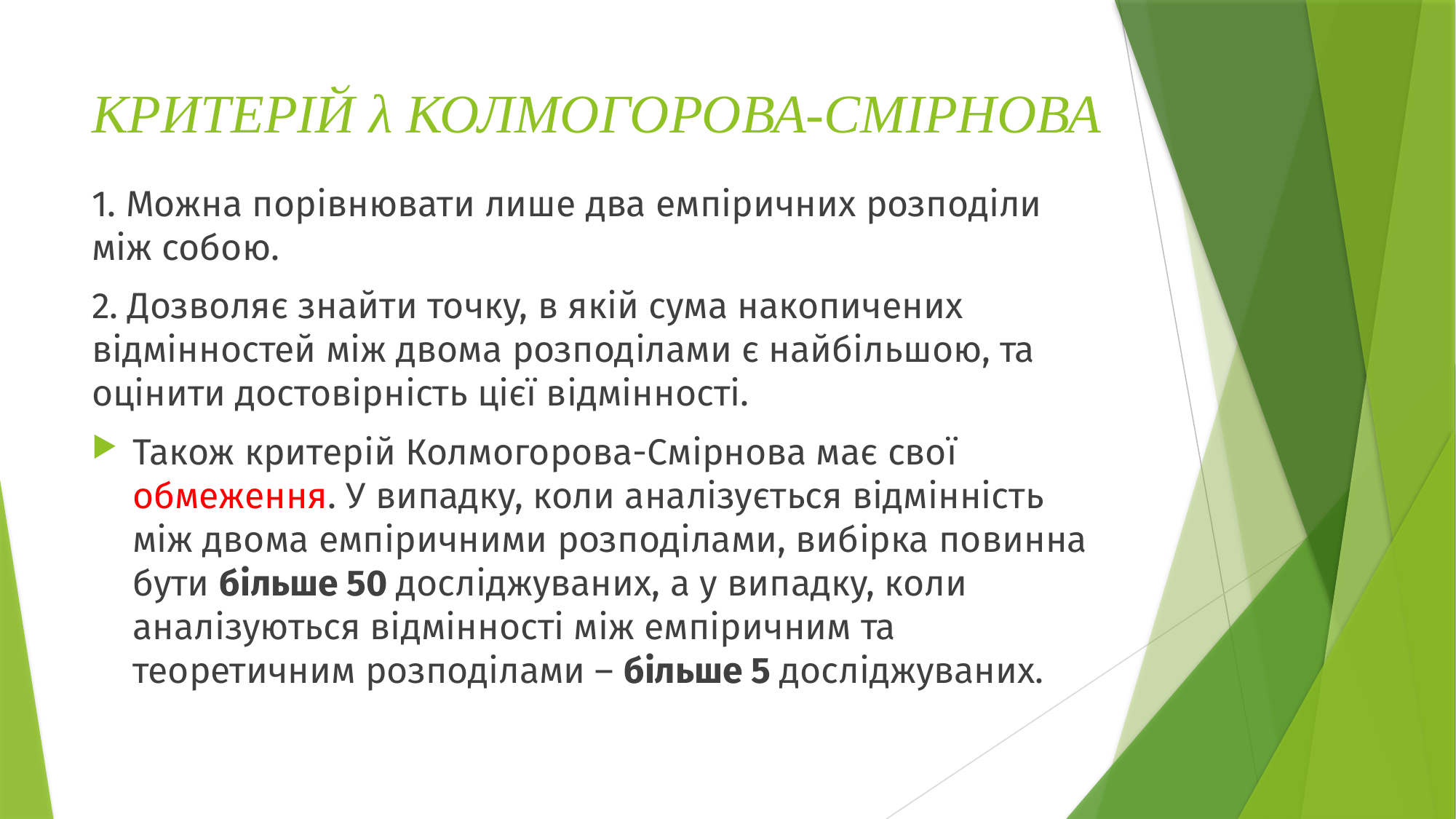

# КРИТЕРІЙ λ КОЛМОГОРОВА-СМІРНОВА
1. Можна порівнювати лише два емпіричних розподіли між собою.
2. Дозволяє знайти точку, в якій сума накопичених відмінностей між двома розподілами є найбільшою, та оцінити достовірність цієї відмінності.
Також критерій Колмогорова-Смірнова має свої обмеження. У випадку, коли аналізується відмінність між двома емпіричними розподілами, вибірка повинна бути більше 50 досліджуваних, а у випадку, коли аналізуються відмінності між емпіричним та теоретичним розподілами – більше 5 досліджуваних.